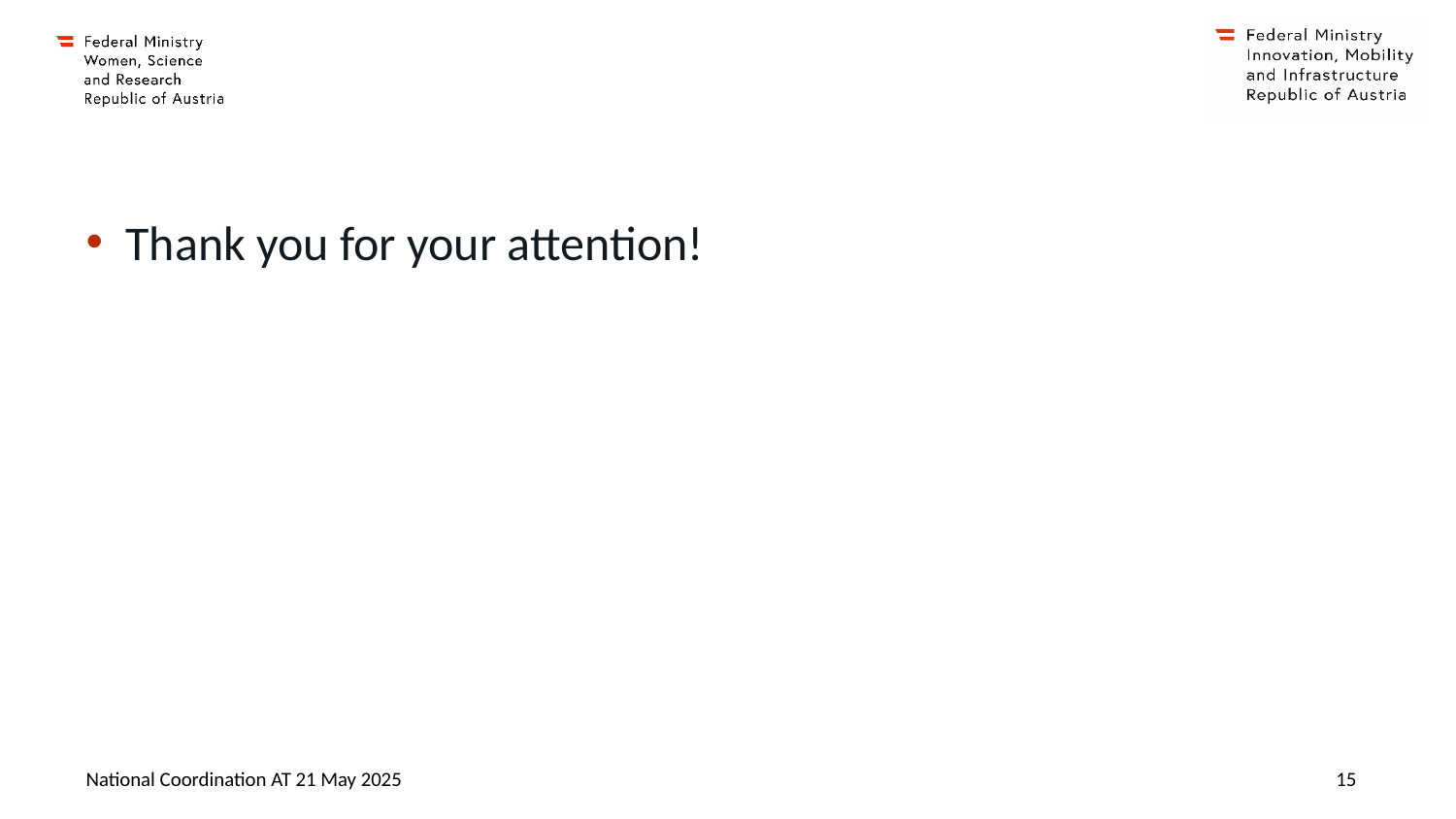

#
Thank you for your attention!
National Coordination AT 21 May 2025
15